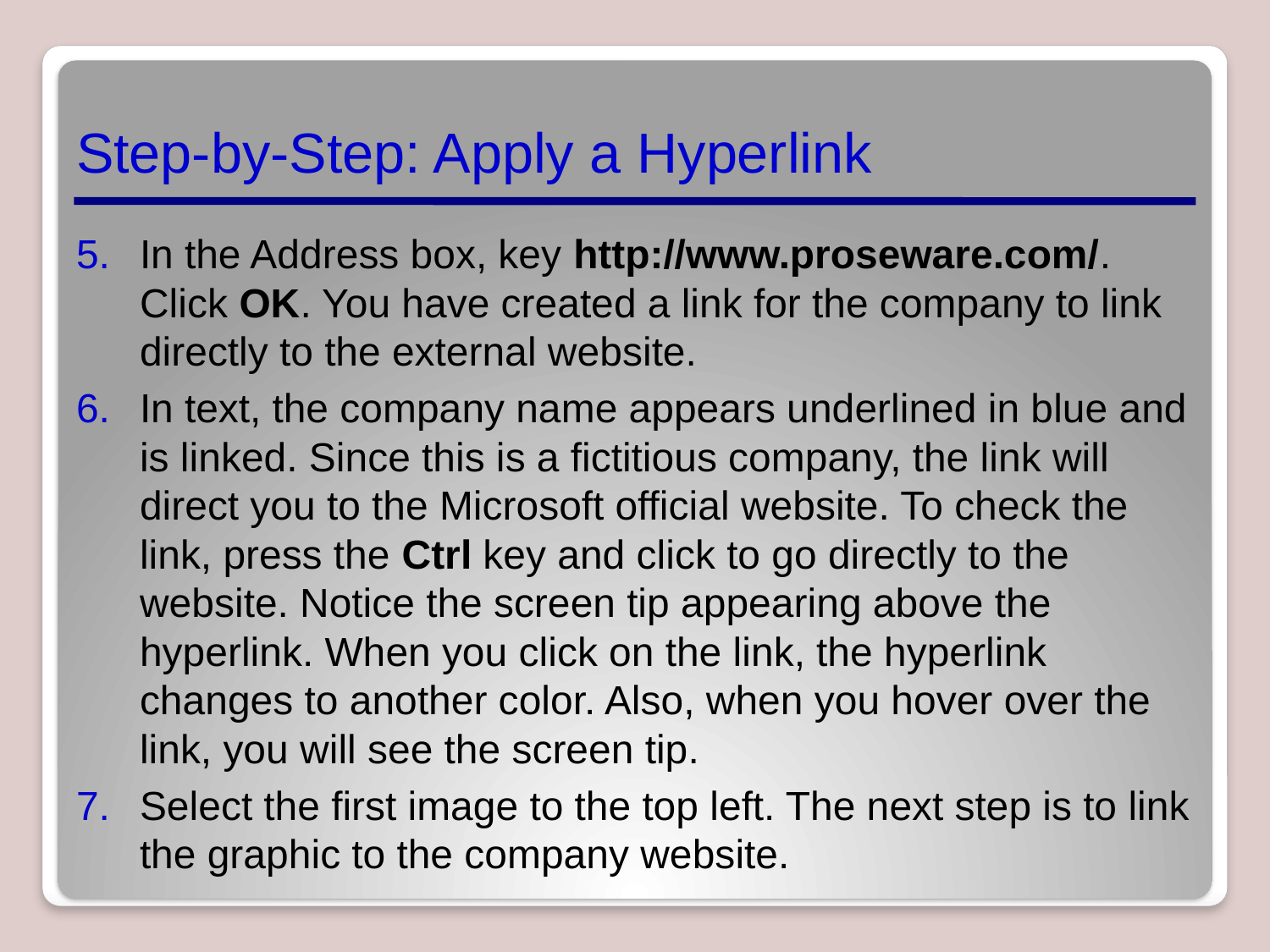

# Step-by-Step: Apply a Hyperlink
In the Address box, key http://www.proseware.com/. Click OK. You have created a link for the company to link directly to the external website.
In text, the company name appears underlined in blue and is linked. Since this is a fictitious company, the link will direct you to the Microsoft official website. To check the link, press the Ctrl key and click to go directly to the website. Notice the screen tip appearing above the hyperlink. When you click on the link, the hyperlink changes to another color. Also, when you hover over the link, you will see the screen tip.
Select the first image to the top left. The next step is to link the graphic to the company website.